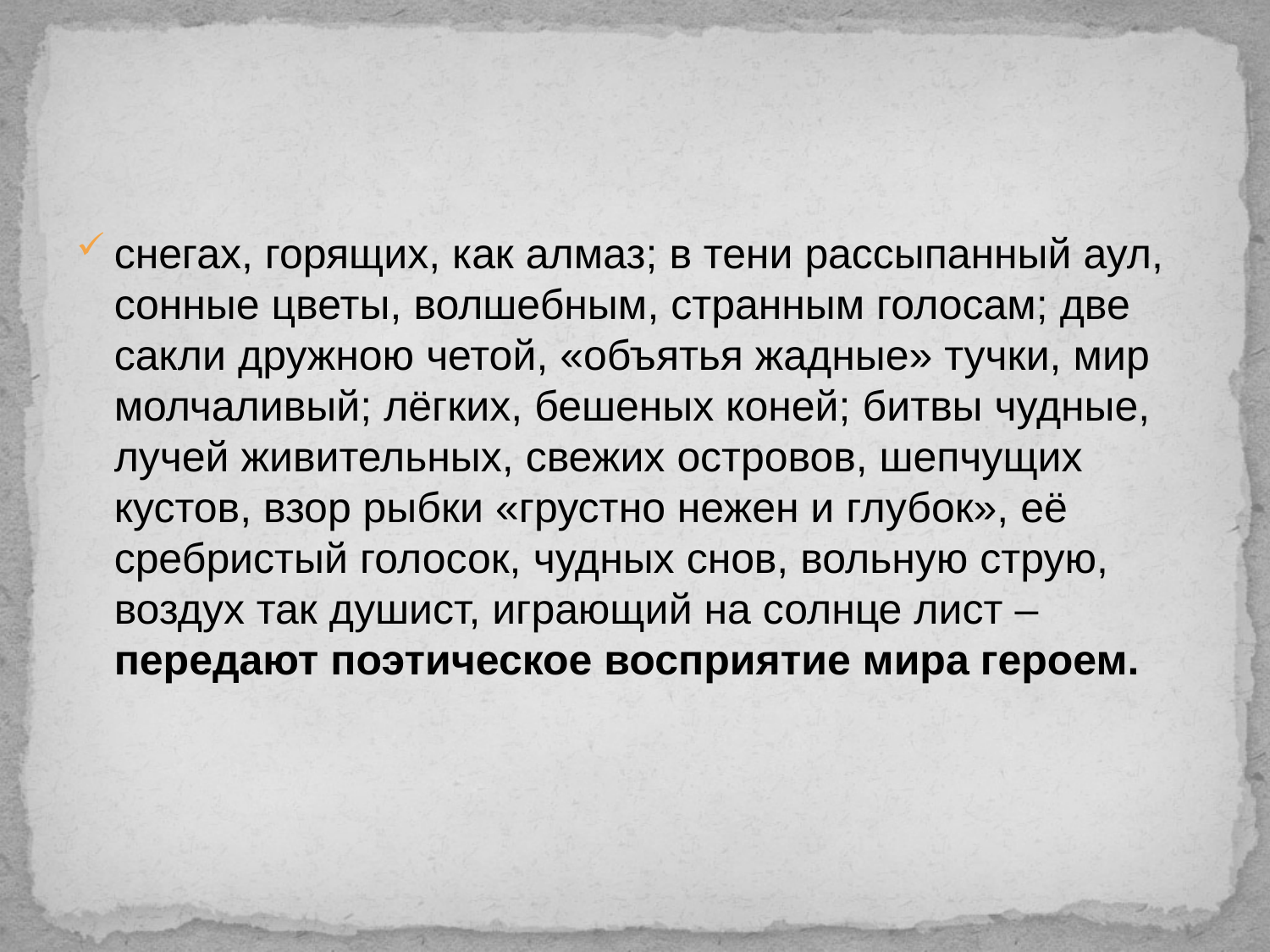

снегах, горящих, как алмаз; в тени рассыпанный аул, сонные цветы, волшебным, странным голосам; две сакли дружною четой, «объятья жадные» тучки, мир молчаливый; лёгких, бешеных коней; битвы чудные, лучей живительных, свежих островов, шепчущих кустов, взор рыбки «грустно нежен и глубок», её сребристый голосок, чудных снов, вольную струю, воздух так душист, играющий на солнце лист – передают поэтическое восприятие мира героем.